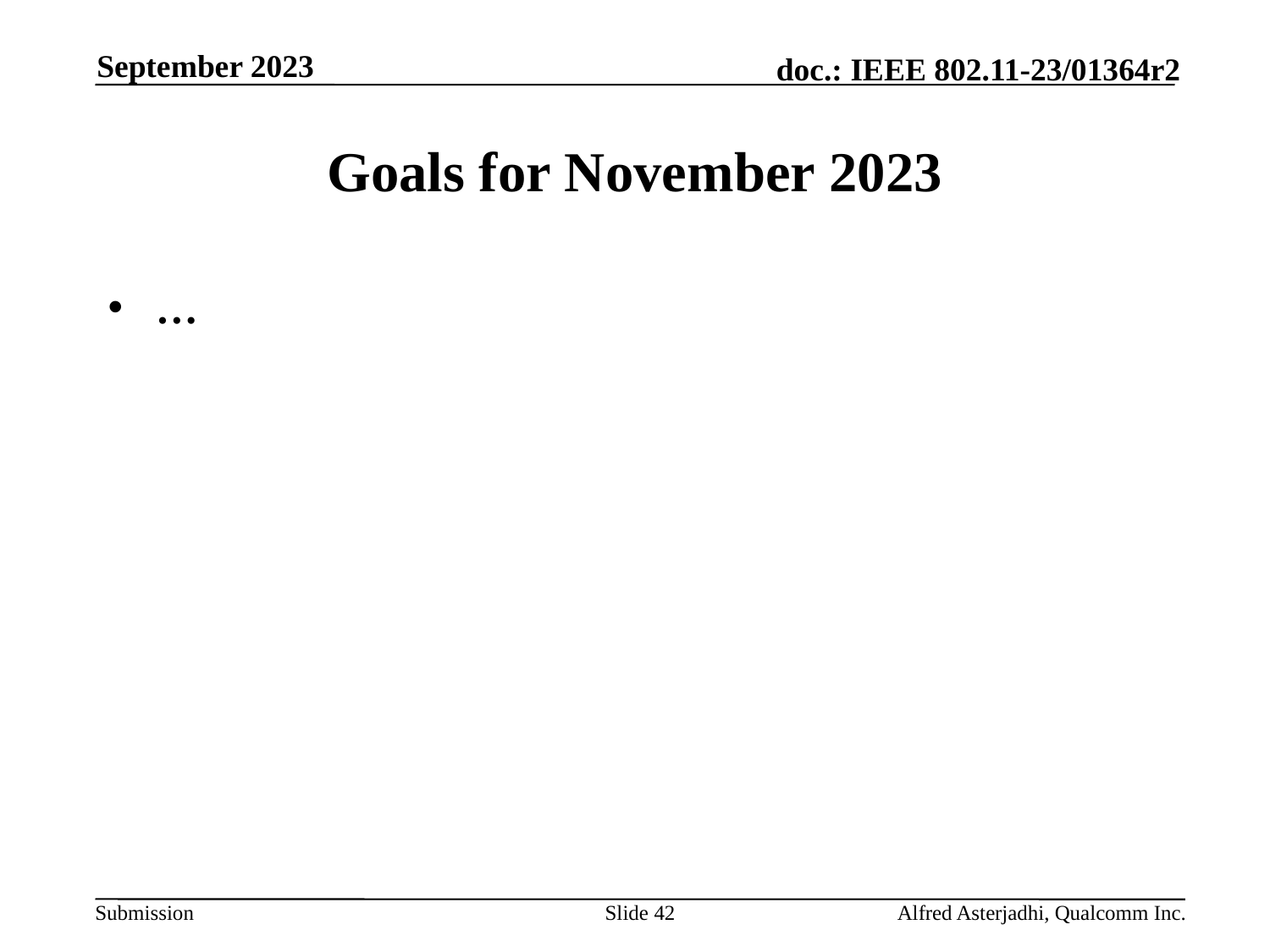

September 2023
# Goals for November 2023
…
Slide 42
Alfred Asterjadhi, Qualcomm Inc.